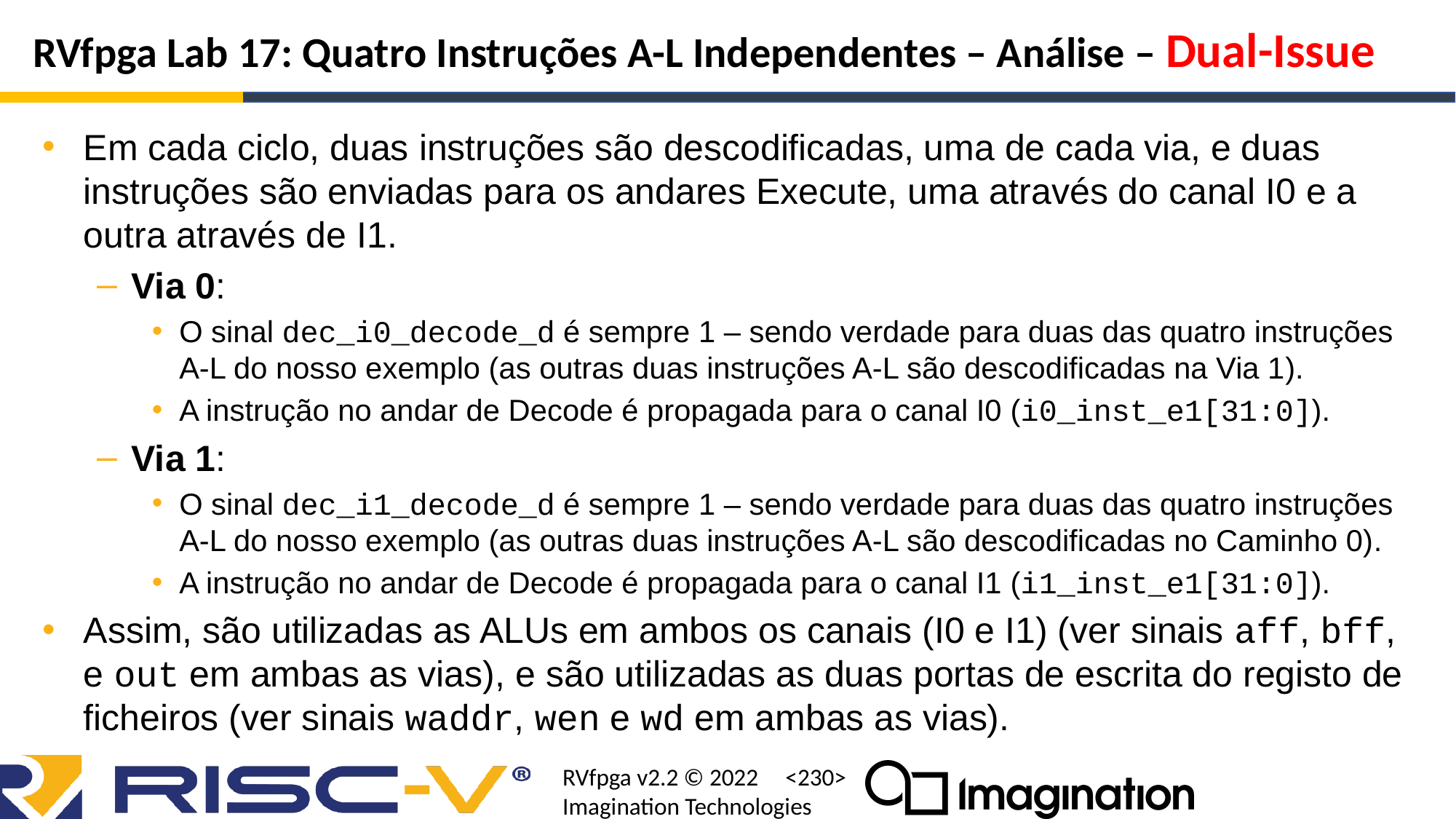

# RVfpga Lab 17: Quatro Instruções A-L Independentes – Análise – Dual-Issue
Em cada ciclo, duas instruções são descodificadas, uma de cada via, e duas instruções são enviadas para os andares Execute, uma através do canal I0 e a outra através de I1.
Via 0:
O sinal dec_i0_decode_d é sempre 1 – sendo verdade para duas das quatro instruções A-L do nosso exemplo (as outras duas instruções A-L são descodificadas na Via 1).
A instrução no andar de Decode é propagada para o canal I0 (i0_inst_e1[31:0]).
Via 1:
O sinal dec_i1_decode_d é sempre 1 – sendo verdade para duas das quatro instruções A-L do nosso exemplo (as outras duas instruções A-L são descodificadas no Caminho 0).
A instrução no andar de Decode é propagada para o canal I1 (i1_inst_e1[31:0]).
Assim, são utilizadas as ALUs em ambos os canais (I0 e I1) (ver sinais aff, bff, e out em ambas as vias), e são utilizadas as duas portas de escrita do registo de ficheiros (ver sinais waddr, wen e wd em ambas as vias).